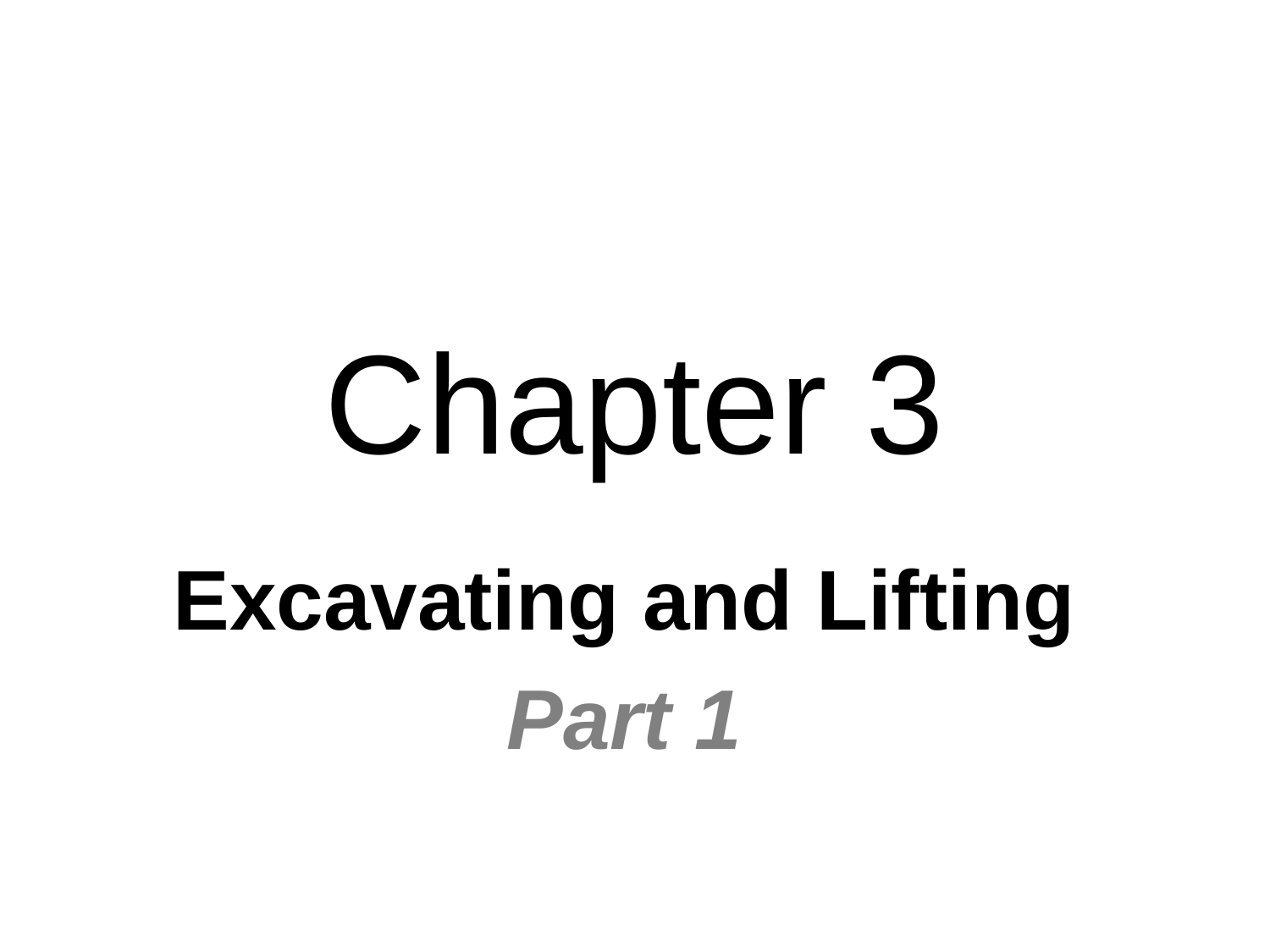

# Chapter 3
Excavating and Lifting
Part 1